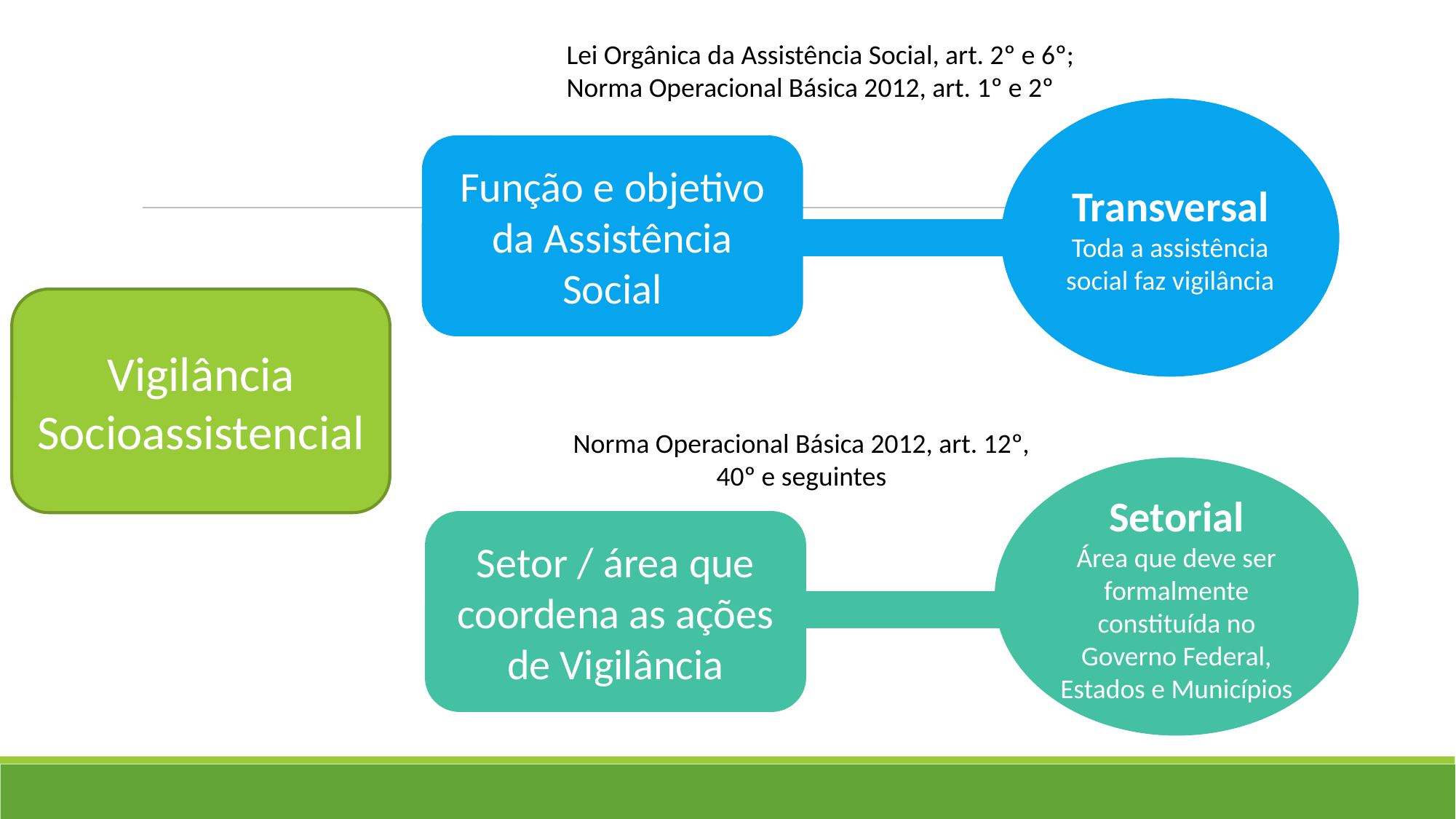

Lei Orgânica da Assistência Social, art. 2º e 6º;
Norma Operacional Básica 2012, art. 1º e 2º
Transversal
Toda a assistência social faz vigilância
Função e objetivo da Assistência Social

Vigilância Socioassistencial
Norma Operacional Básica 2012, art. 12º, 40º e seguintes
Setorial
Área que deve ser formalmente constituída no Governo Federal, Estados e Municípios
Setor / área que coordena as ações de Vigilância